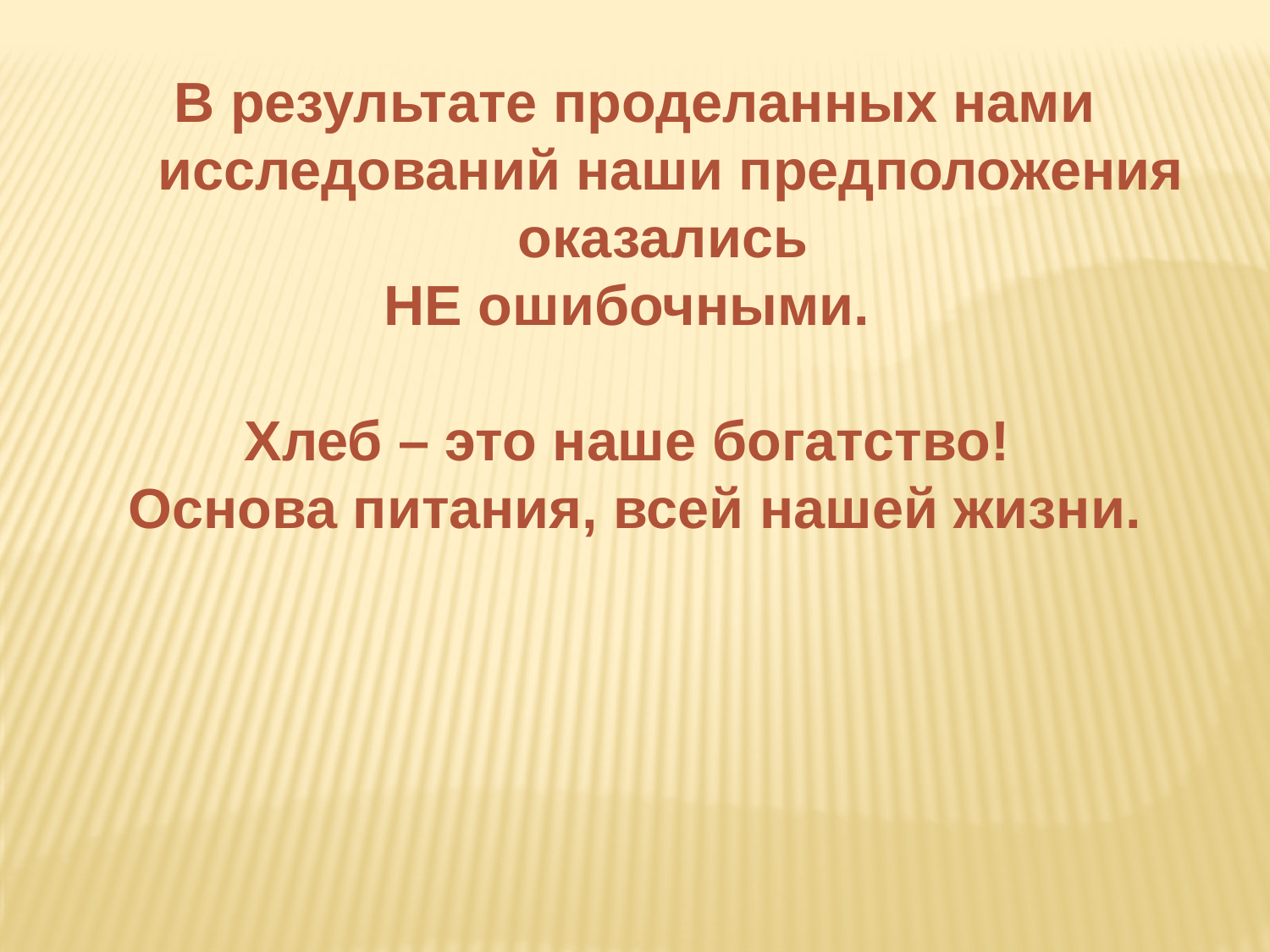

В результате проделанных нами исследований наши предположения оказались
НЕ ошибочными.

Хлеб – это наше богатство!
Основа питания, всей нашей жизни.